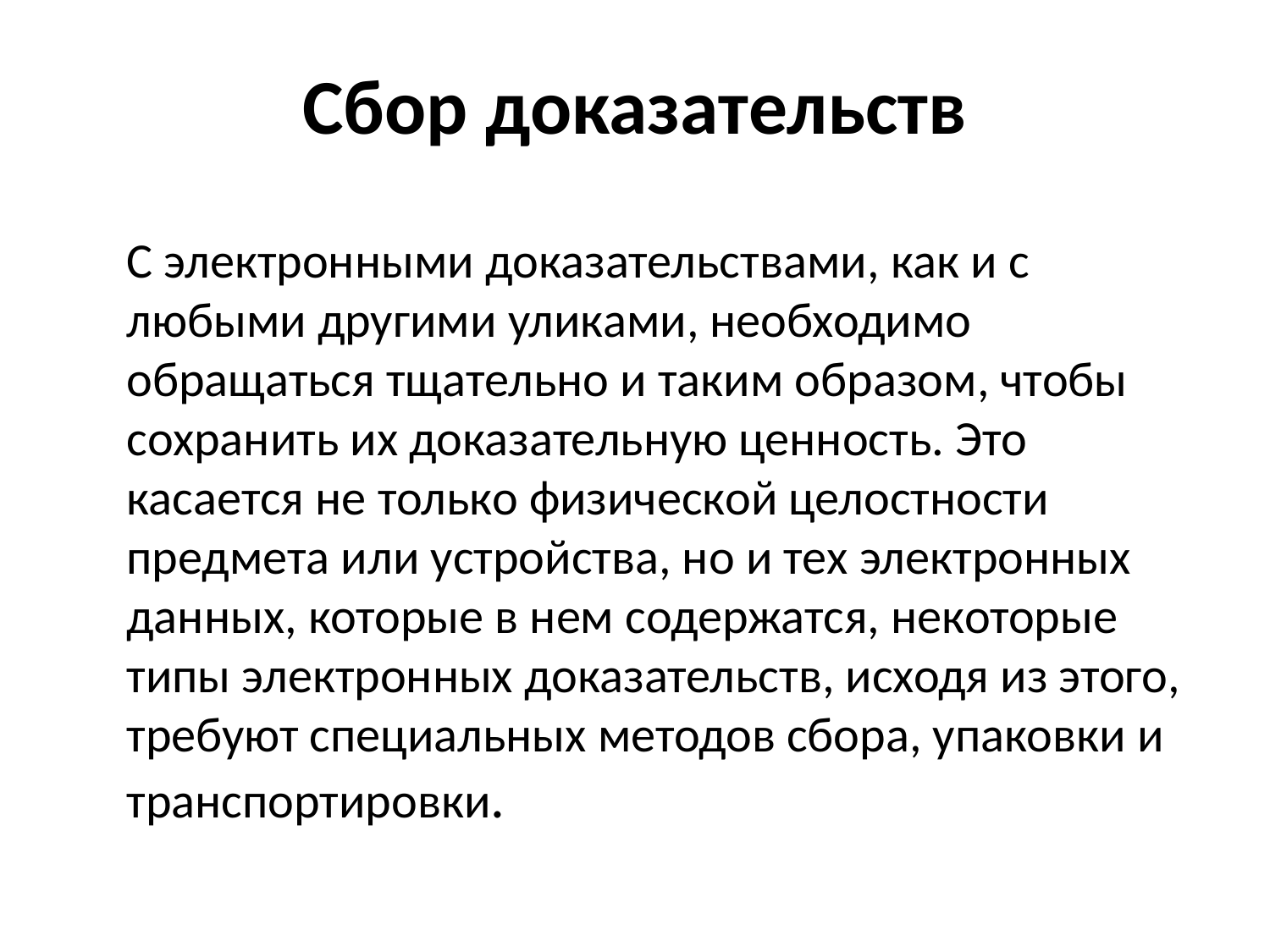

# Сбор доказательств
С электронными доказательствами, как и с любыми другими уликами, необходимо обращаться тщательно и таким образом, чтобы сохранить их доказательную ценность. Это касается не только физической целостности предмета или устройства, но и тех электронных данных, которые в нем содержатся, некоторые типы электронных доказательств, исходя из этого, требуют специальных методов сбора, упаковки и транспортировки.